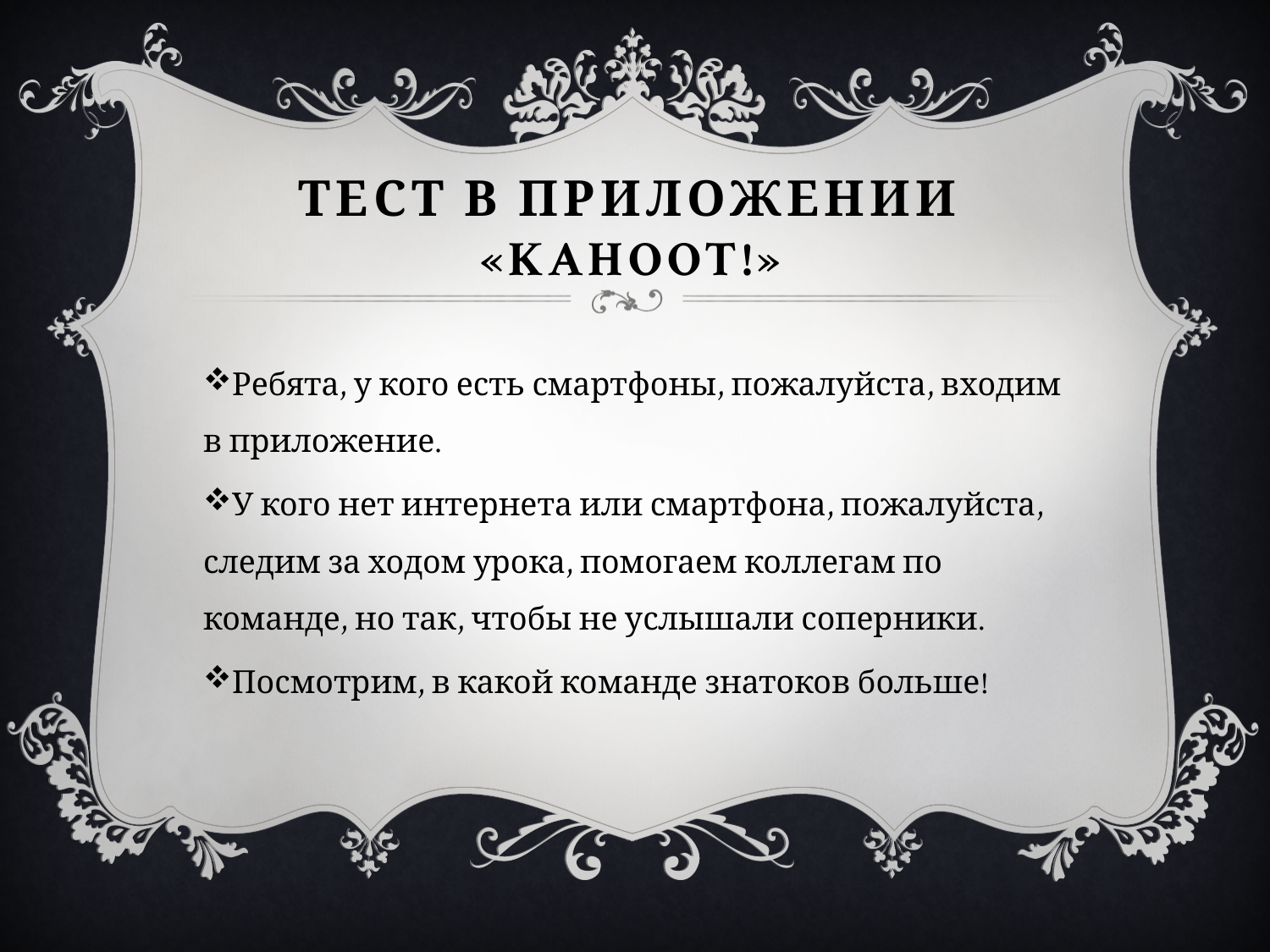

# Тест в приложении «Kahoot!»
Ребята, у кого есть смартфоны, пожалуйста, входим в приложение.
У кого нет интернета или смартфона, пожалуйста, следим за ходом урока, помогаем коллегам по команде, но так, чтобы не услышали соперники.
Посмотрим, в какой команде знатоков больше!